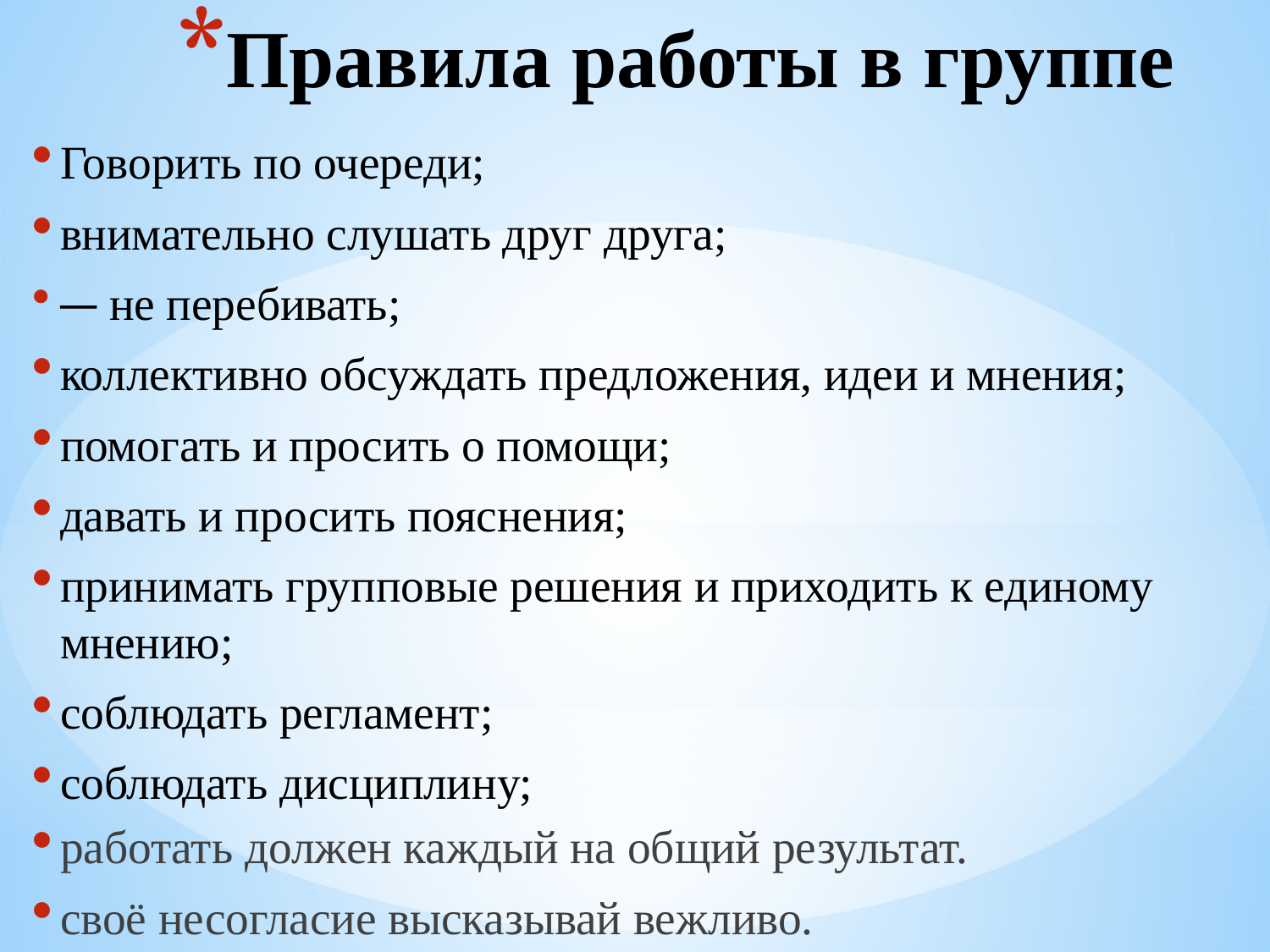

# Правила работы в группе
Говорить по очереди;
внимательно слушать друг друга;
— не перебивать;
коллективно обсуждать предложения, идеи и мнения;
помогать и просить о помощи;
давать и просить пояснения;
принимать групповые решения и приходить к единому мнению;
соблюдать регламент;
соблюдать дисциплину;
работать должен каждый на общий результат.
своё несогласие высказывай вежливо.